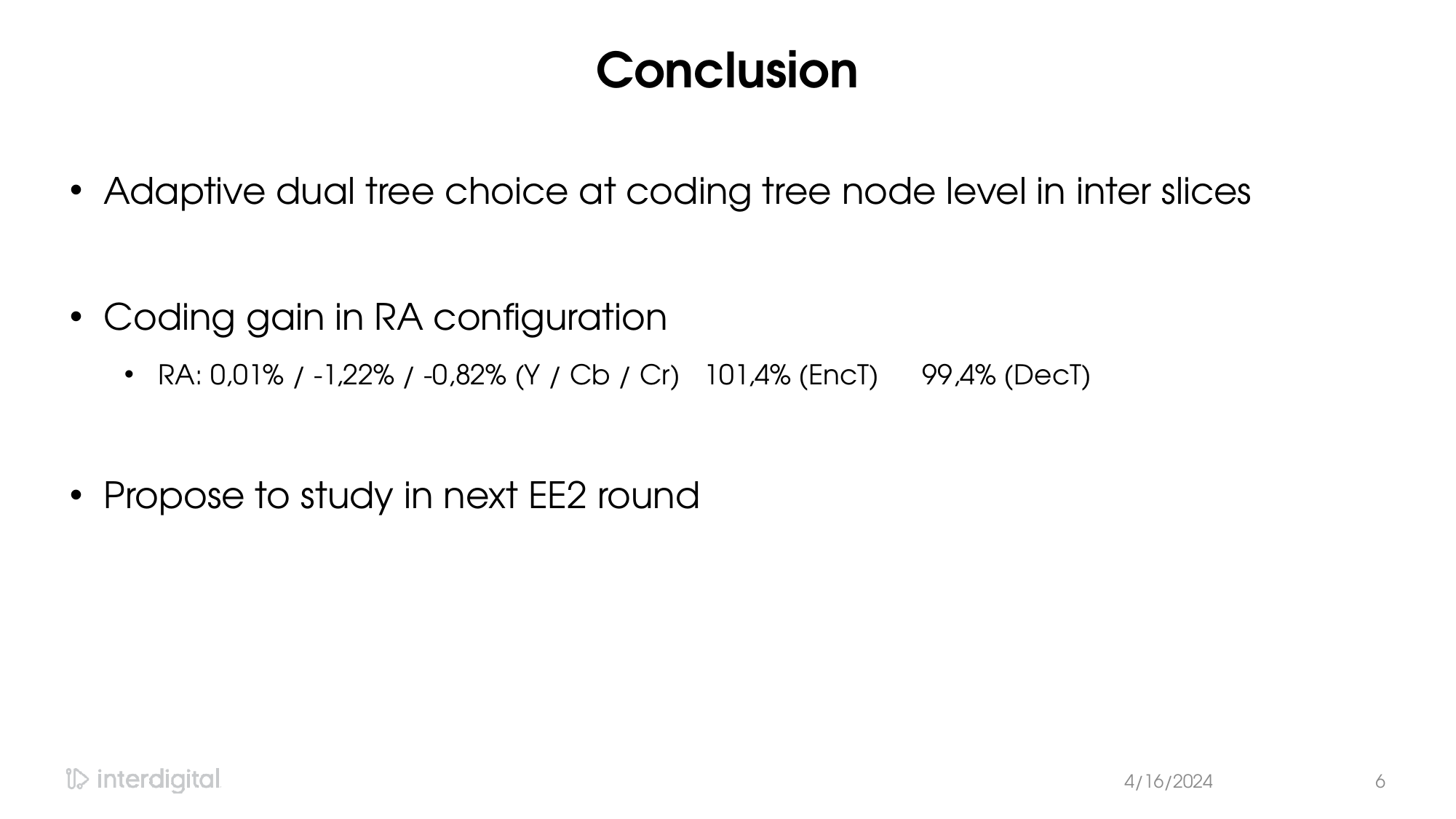

# Conclusion
Adaptive dual tree choice at coding tree node level in inter slices

Coding gain in RA configuration
RA: 0,01% / -1,22% / -0,82% (Y / Cb / Cr)	101,4% (EncT)	99,4% (DecT)

Propose to study in next EE2 round

4/16/2024
6